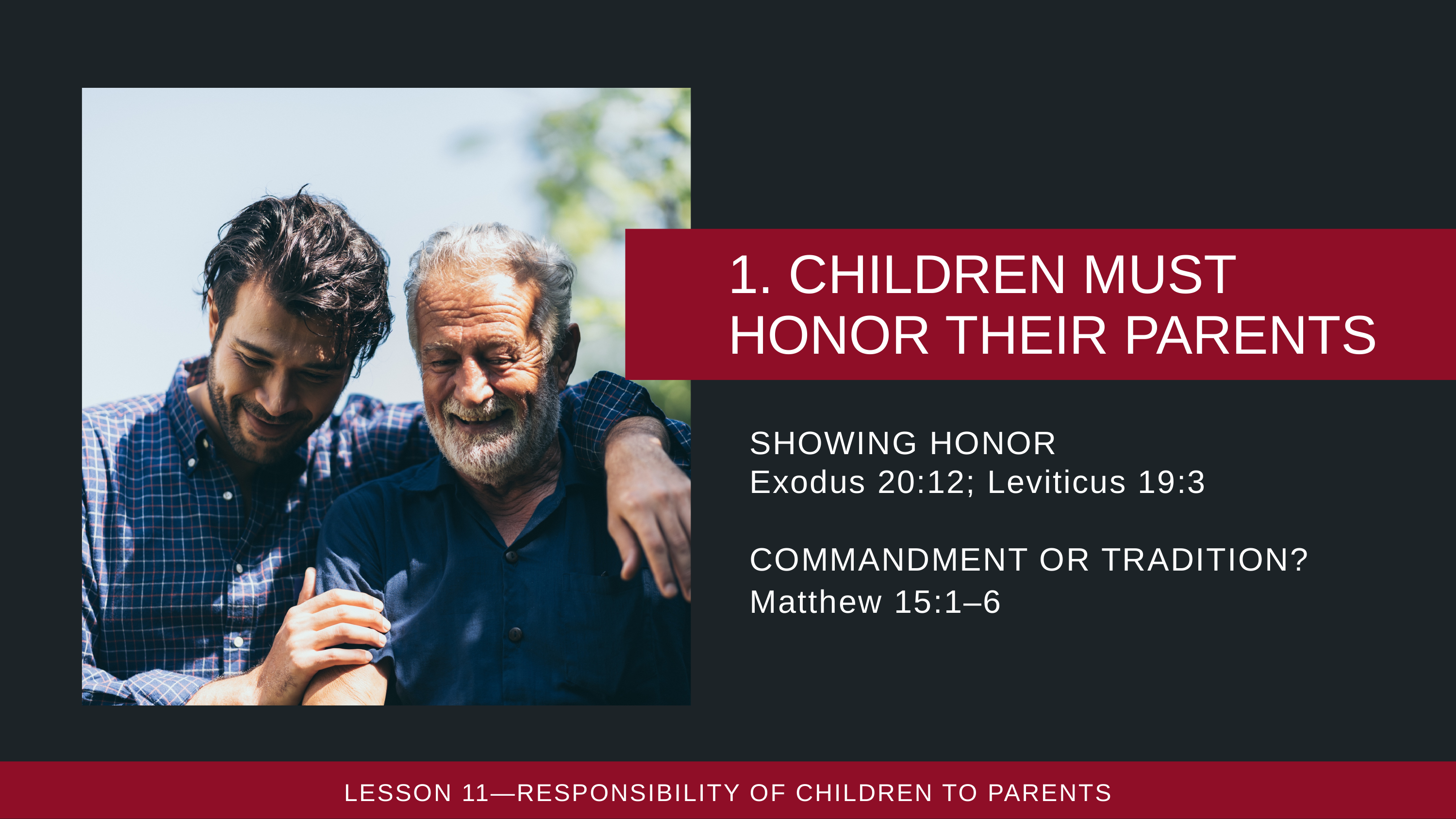

SHOWING HONOR
Exodus 20:12; Leviticus 19:3

COMMANDMENT OR TRADITION?
Matthew 15:1–6